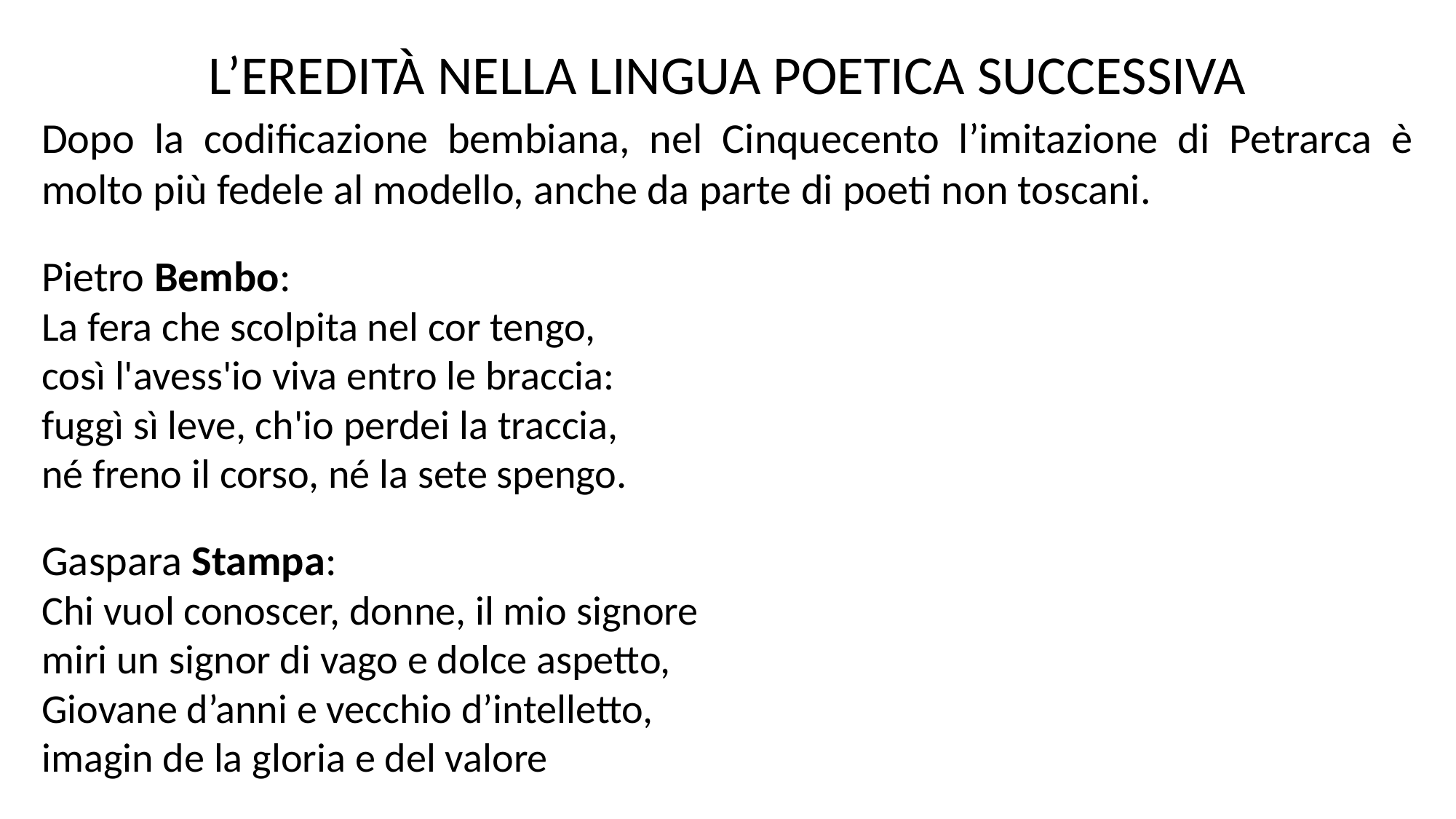

L’EREDITÀ NELLA LINGUA POETICA SUCCESSIVA
Dopo la codificazione bembiana, nel Cinquecento l’imitazione di Petrarca è molto più fedele al modello, anche da parte di poeti non toscani.

Pietro Bembo:
La fera che scolpita nel cor tengo,
così l'avess'io viva entro le braccia:
fuggì sì leve, ch'io perdei la traccia,
né freno il corso, né la sete spengo.

Gaspara Stampa:
Chi vuol conoscer, donne, il mio signore
miri un signor di vago e dolce aspetto,
Giovane d’anni e vecchio d’intelletto,
imagin de la gloria e del valore